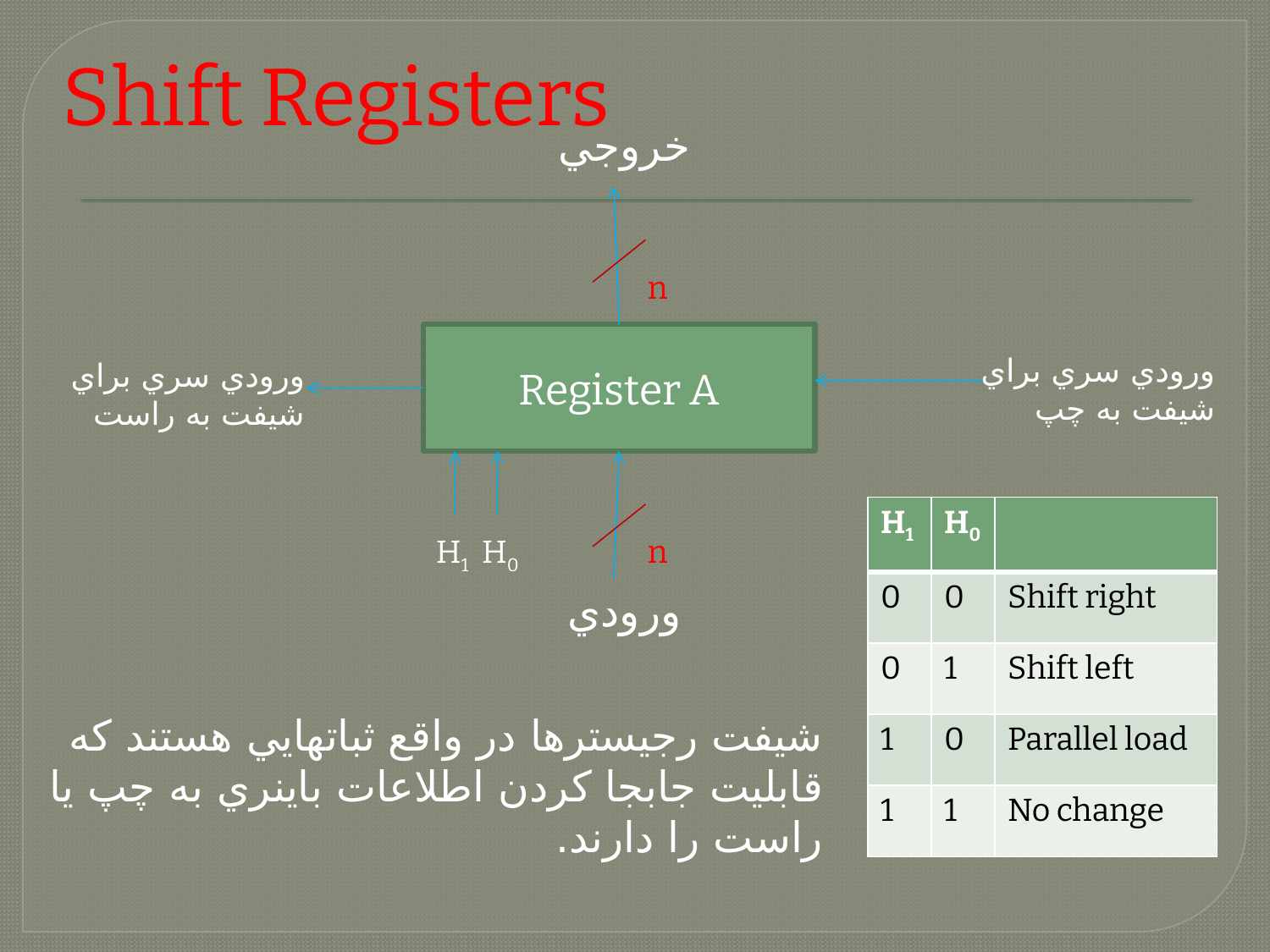

# Shift Registers
خروجي
n
Register A
ورودي سري براي شيفت به چپ
ورودي سري براي شيفت به راست
| H1 | H0 |  |
| --- | --- | --- |
| 0 | 0 | Shift right |
| 0 | 1 | Shift left |
| 1 | 0 | Parallel load |
| 1 | 1 | No change |
H1   H0
n
ورودي
شيفت رجيسترها در واقع ثباتهايي هستند که قابليت جابجا کردن اطلاعات باينري به چپ يا راست را دارند.